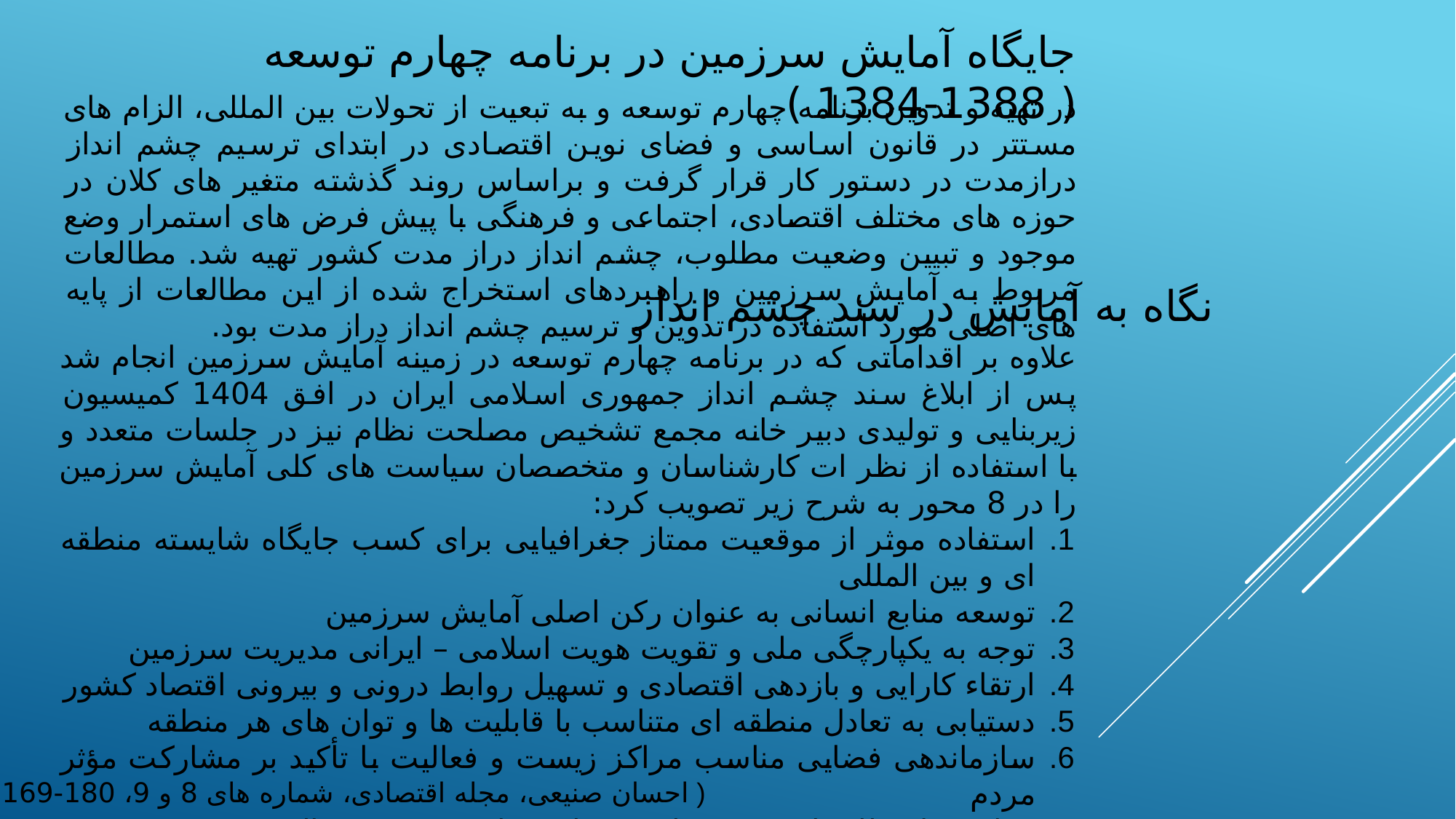

جایگاه آمایش سرزمین در برنامه چهارم توسعه ( 1388-1384 )
در تهیه و تدوین برنامه چهارم توسعه و به تبعیت از تحولات بین المللی، الزام های مستتر در قانون اساسی و فضای نوین اقتصادی در ابتدای ترسیم چشم انداز درازمدت در دستور کار قرار گرفت و براساس روند گذشته متغیر های کلان در حوزه های مختلف اقتصادی، اجتماعی و فرهنگی با پیش فرض های استمرار وضع موجود و تبیین وضعیت مطلوب، چشم انداز دراز مدت کشور تهیه شد. مطالعات مربوط به آمایش سرزمین و راهبردهای استخراج شده از این مطالعات از پایه های اصلی مورد استفاده در تدوین و ترسیم چشم انداز دراز مدت بود.
نگاه به آمایش در سند چشم انداز
علاوه بر اقداماتی که در برنامه چهارم توسعه در زمینه آمایش سرزمین انجام شد پس از ابلاغ سند چشم انداز جمهوری اسلامی ایران در افق 1404 کمیسیون زیربنایی و تولیدی دبیر خانه مجمع تشخیص مصلحت نظام نیز در جلسات متعدد و با استفاده از نظر ات کارشناسان و متخصصان سیاست های کلی آمایش سرزمین را در 8 محور به شرح زیر تصویب کرد:
استفاده موثر از موقعیت ممتاز جغرافیایی برای کسب جایگاه شایسته منطقه ای و بین المللی
توسعه منابع انسانی به عنوان رکن اصلی آمایش سرزمین
توجه به یکپارچگی ملی و تقویت هویت اسلامی – ایرانی مدیریت سرزمین
ارتقاء کارایی و بازدهی اقتصادی و تسهیل روابط درونی و بیرونی اقتصاد کشور
دستیابی به تعادل منطقه ای متناسب با قابلیت ها و توان های هر منطقه
سازماندهی فضایی مناسب مراکز زیست و فعالیت با تأکید بر مشارکت مؤثر مردم
رعایت ملاحظات امنیتی و دفاعی در استقرار جمعیت و فعالیت در سرزمین
توجه به حفظ، احیا و بهره برداری بهینه از سرمایه ها، منابع طبیعی تجدید شونده و حفظ محیط زیست درطرح های توسعه
( احسان صنیعی، مجله اقتصادی، شماره های 8 و 9، 180-169 )